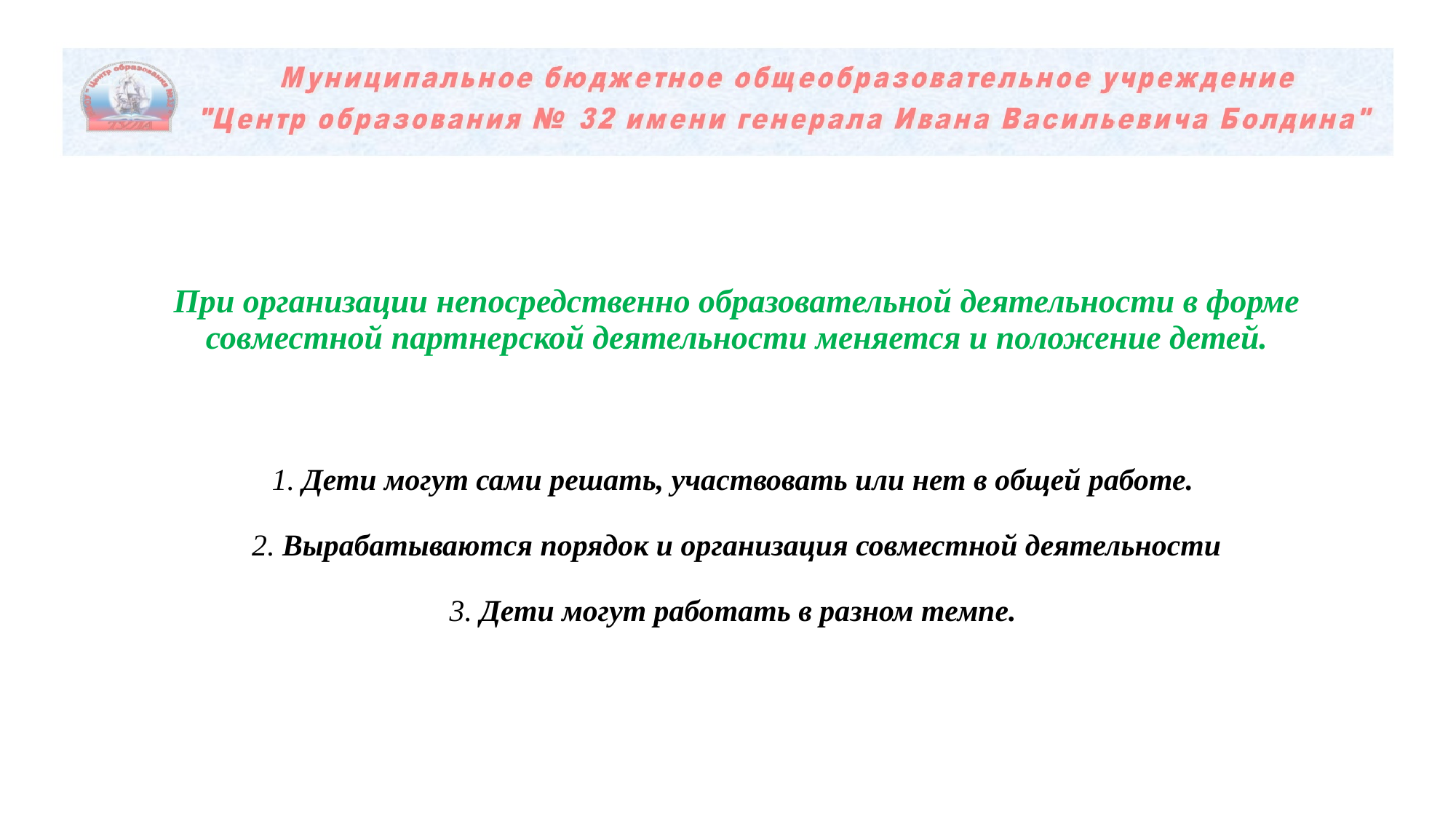

# При организации непосредственно образовательной деятельности в форме совместной партнерской деятельности меняется и положение детей. 1. Дети могут сами решать, участвовать или нет в общей работе. 2. Вырабатываются порядок и организация совместной деятельности 3. Дети могут работать в разном темпе.